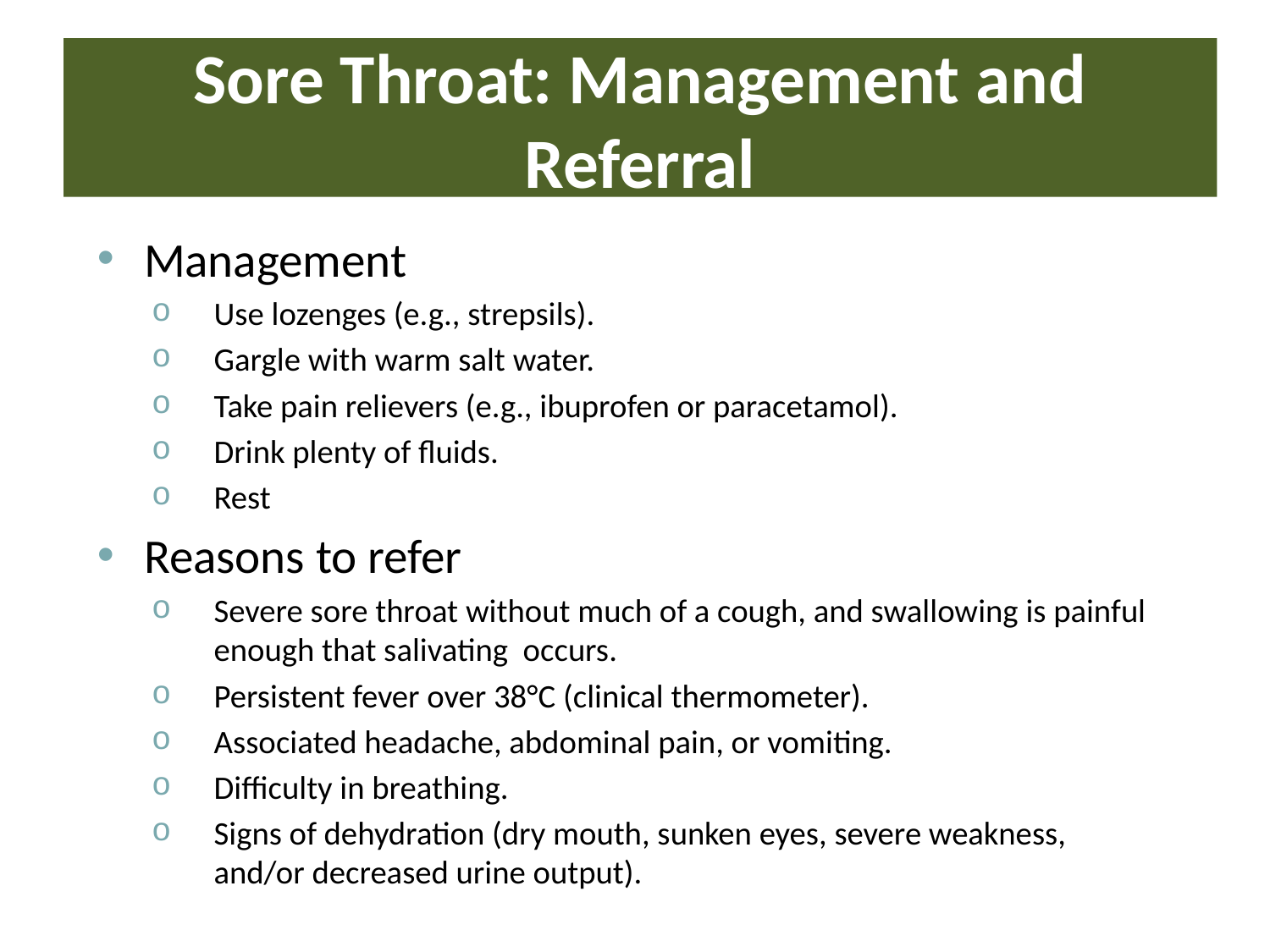

# Sore Throat: Management and Referral
Management
Use lozenges (e.g., strepsils).
Gargle with warm salt water.
Take pain relievers (e.g., ibuprofen or paracetamol).
Drink plenty of fluids.
Rest
Reasons to refer
Severe sore throat without much of a cough, and swallowing is painful enough that salivating  occurs.
Persistent fever over 38°C (clinical thermometer).
Associated headache, abdominal pain, or vomiting.
Difficulty in breathing.
Signs of dehydration (dry mouth, sunken eyes, severe weakness, and/or decreased urine output).